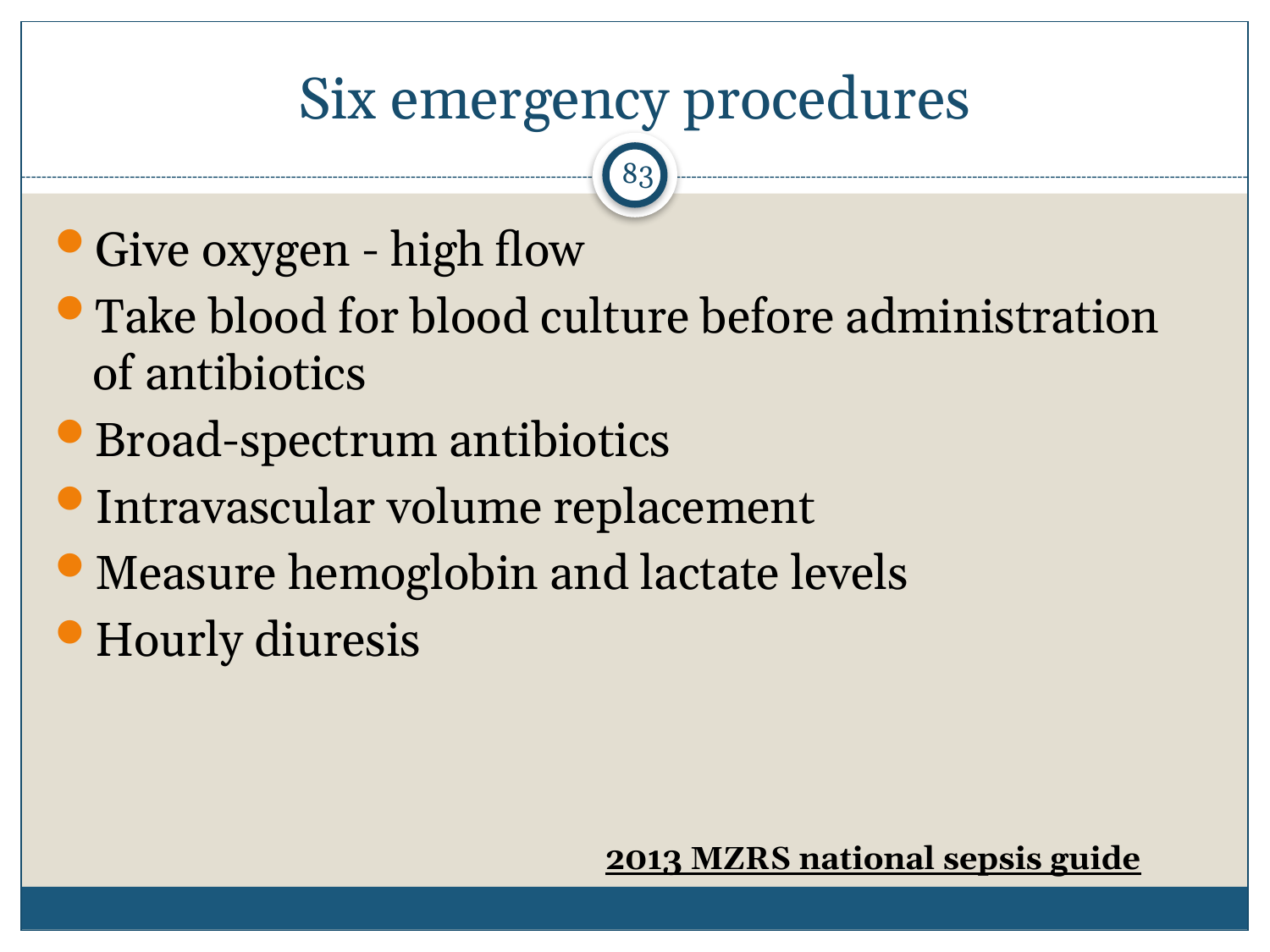

# Six emergency procedures
83
Give oxygen - high flow
Take blood for blood culture before administration of antibiotics
Broad-spectrum antibiotics
Intravascular volume replacement
Measure hemoglobin and lactate levels
Hourly diuresis
2013 MZRS national sepsis guide